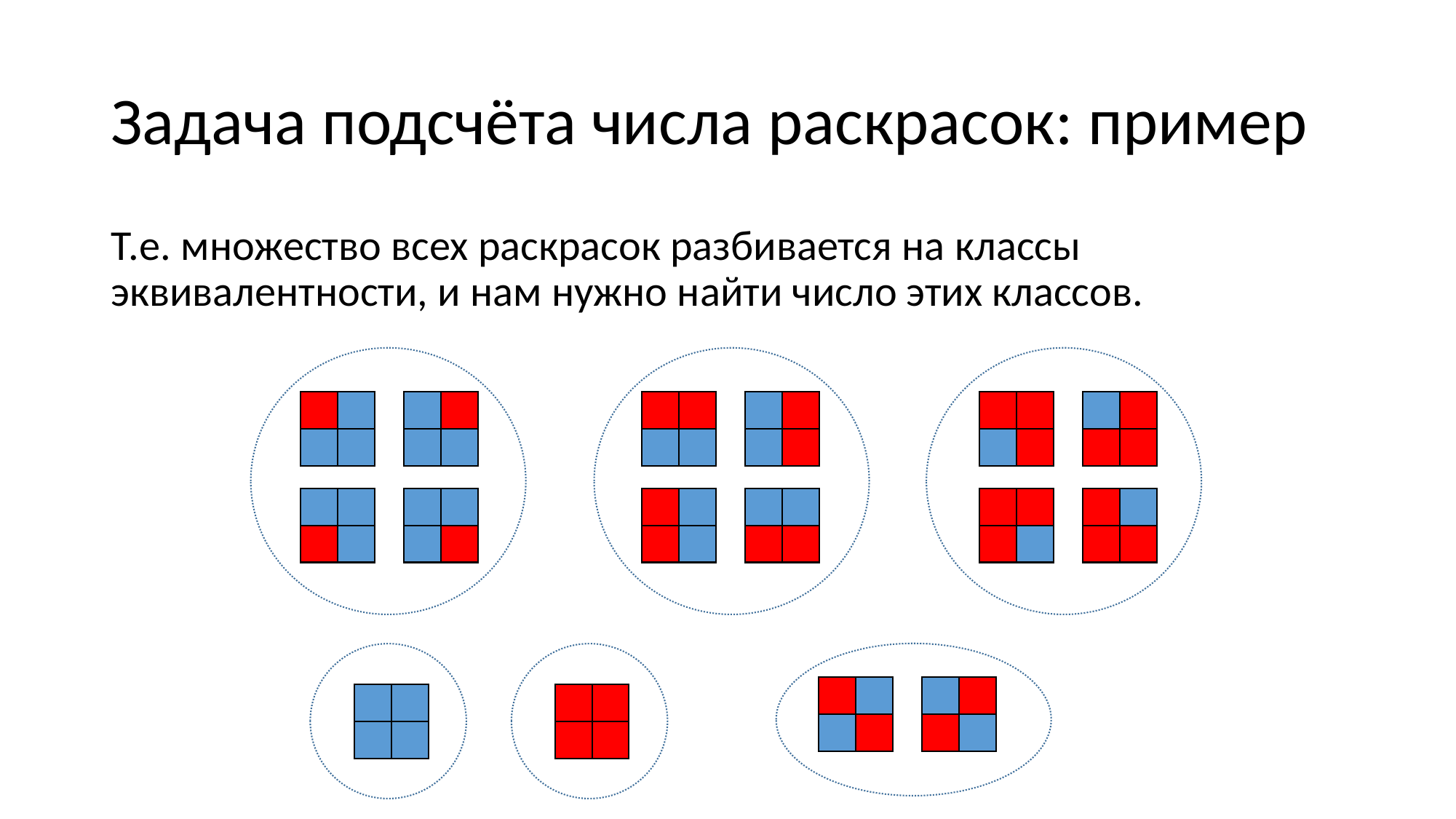

# Задача подсчёта числа раскрасок: пример
Т.е. множество всех раскрасок разбивается на классы эквивалентности, и нам нужно найти число этих классов.